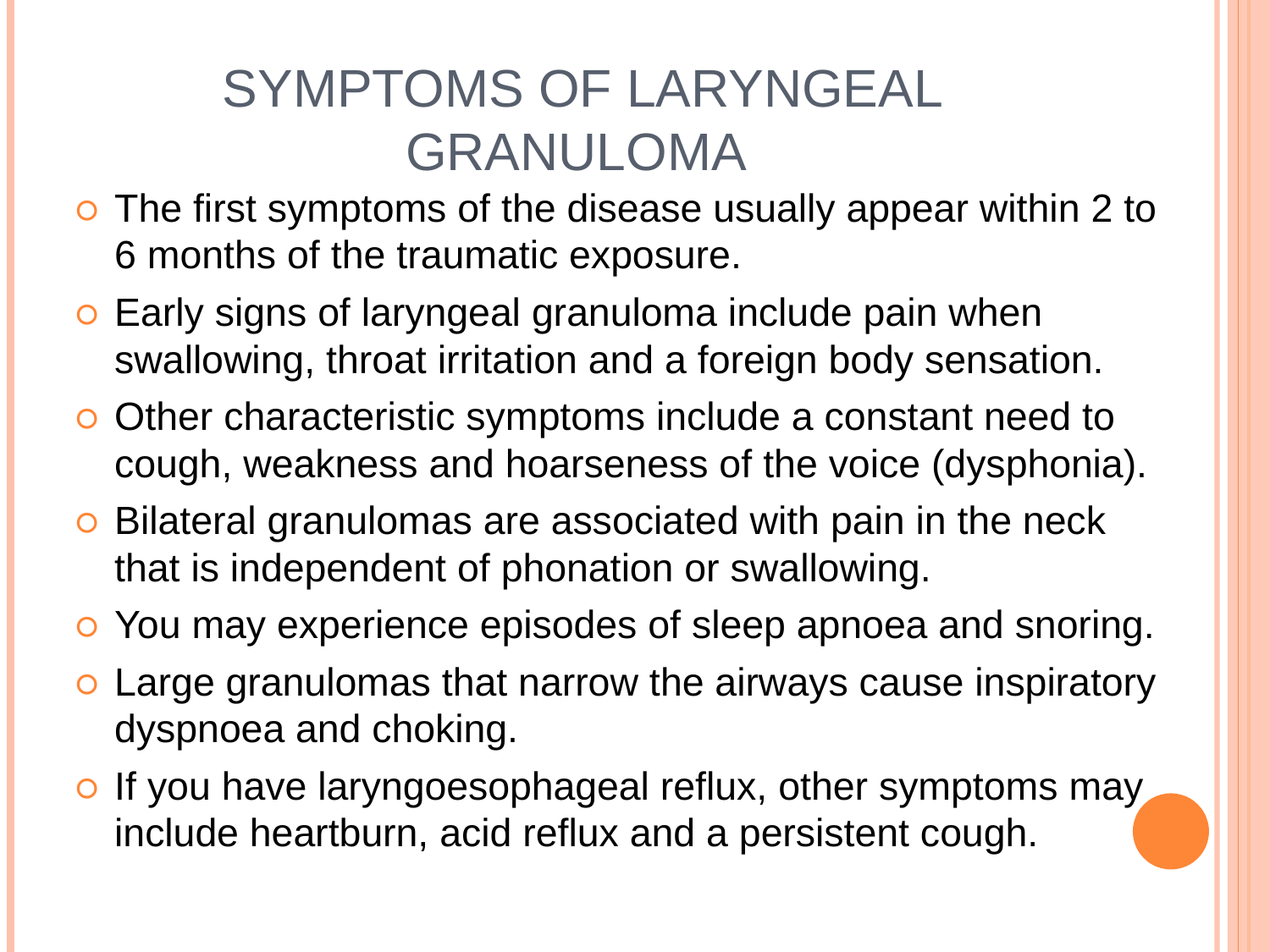

# Symptoms of laryngeal granuloma
The first symptoms of the disease usually appear within 2 to 6 months of the traumatic exposure.
Early signs of laryngeal granuloma include pain when swallowing, throat irritation and a foreign body sensation.
Other characteristic symptoms include a constant need to cough, weakness and hoarseness of the voice (dysphonia).
Bilateral granulomas are associated with pain in the neck that is independent of phonation or swallowing.
You may experience episodes of sleep apnoea and snoring.
Large granulomas that narrow the airways cause inspiratory dyspnoea and choking.
If you have laryngoesophageal reflux, other symptoms may include heartburn, acid reflux and a persistent cough.